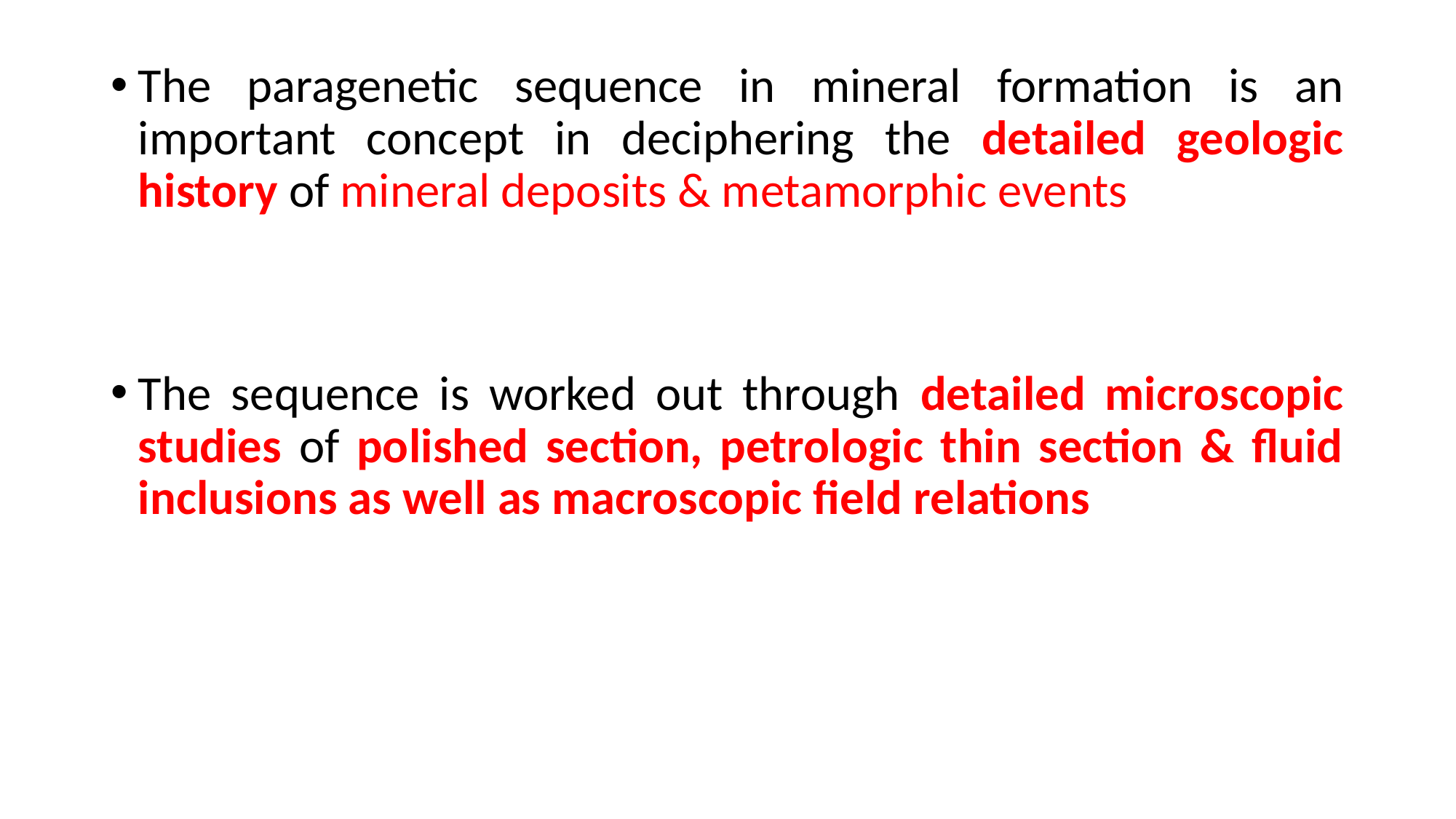

The paragenetic sequence in mineral formation is an important concept in deciphering the detailed geologic history of mineral deposits & metamorphic events

The sequence is worked out through detailed microscopic studies of polished section, petrologic thin section & fluid inclusions as well as macroscopic field relations